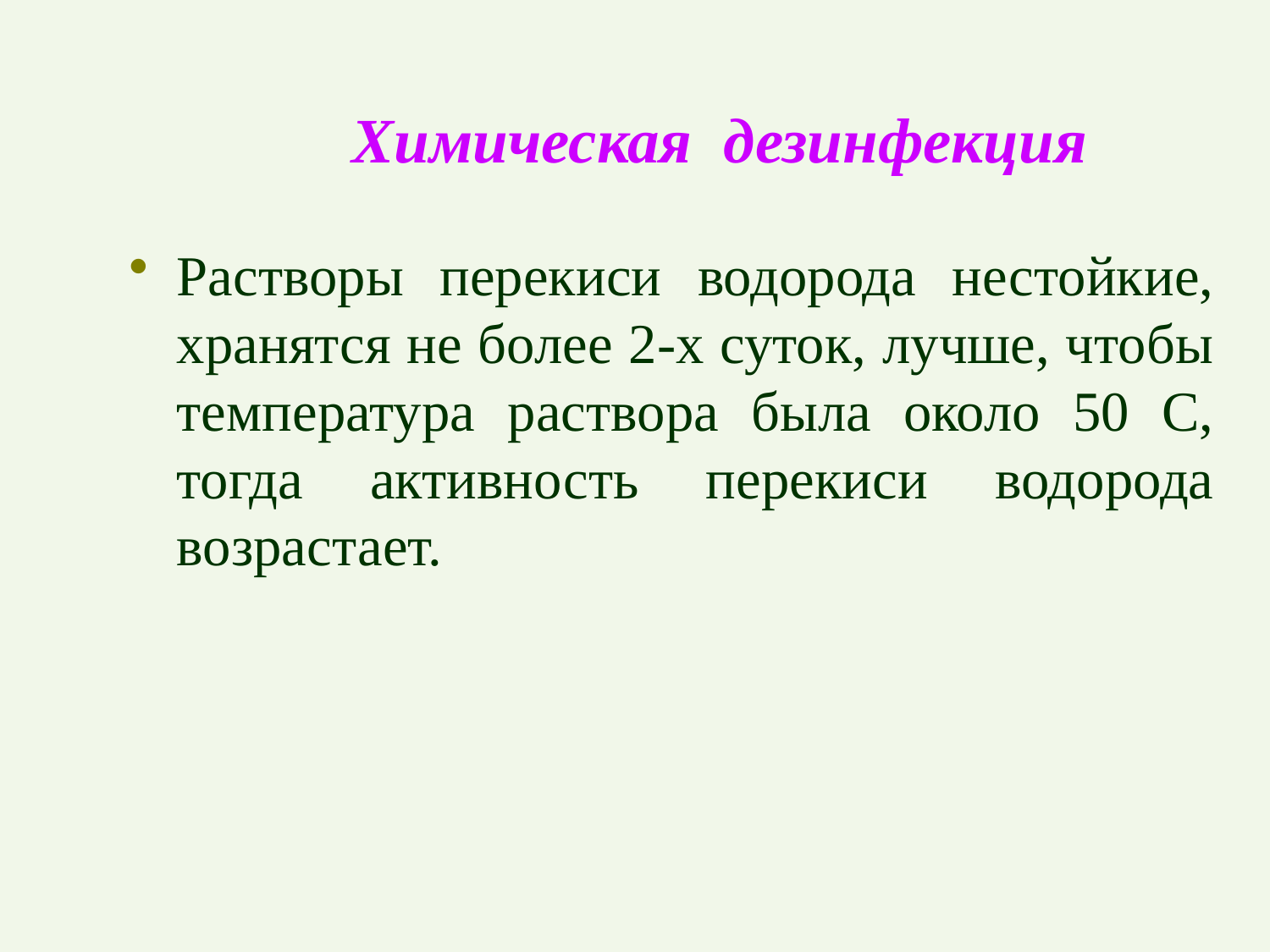

# Химическая  дезинфекция
Растворы перекиси водорода нестойкие, хранятся не более 2-х суток, лучше, чтобы температура раствора была около 50 C, тогда активность перекиси водорода возрастает.